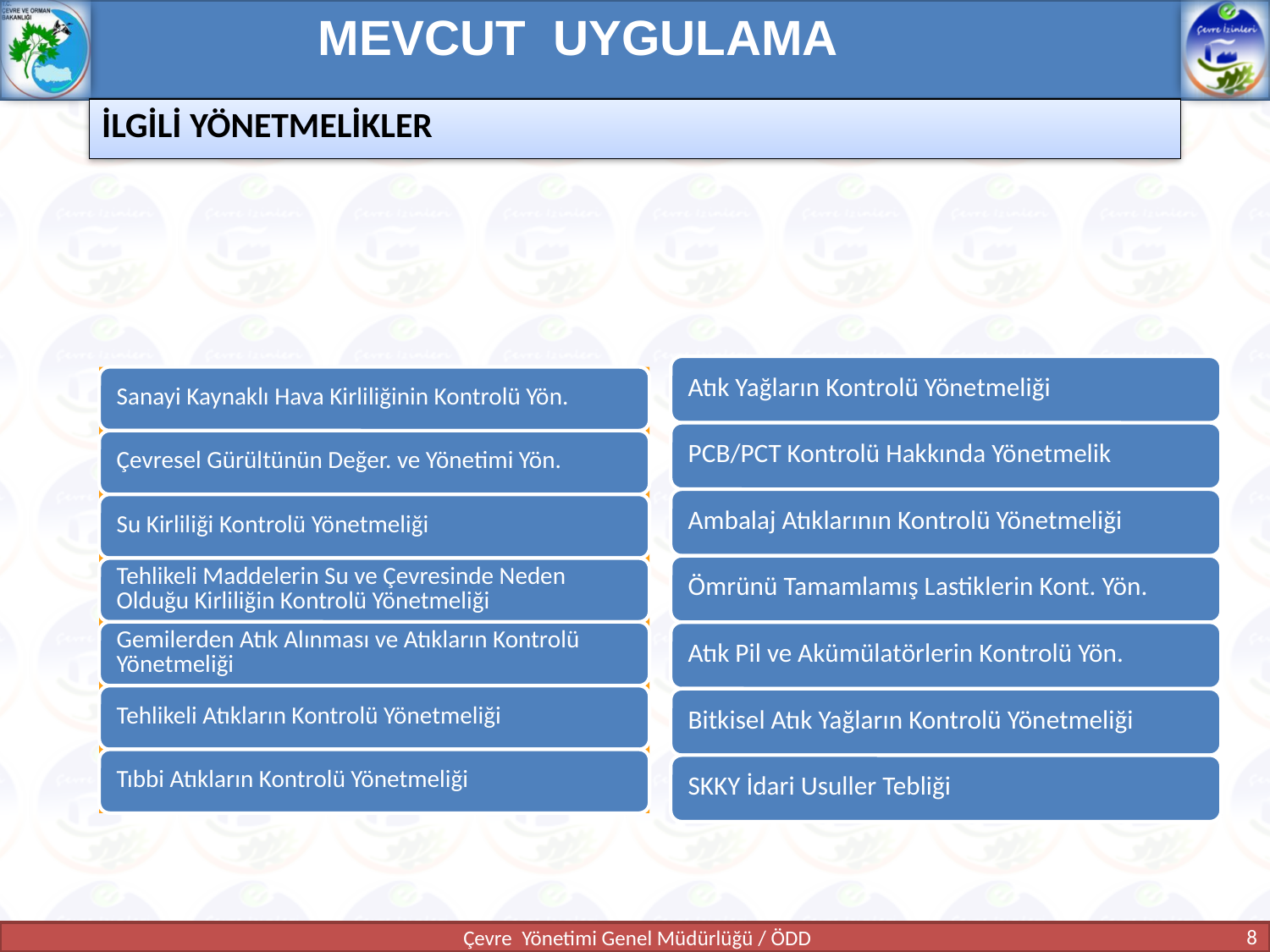

MEVCUT  UYGULAMA
İLGİLİ YÖNETMELİKLER
Atık Yağların Kontrolü Yönetmeliği
PCB/PCT Kontrolü Hakkında Yönetmelik
Ambalaj Atıklarının Kontrolü Yönetmeliği
Ömrünü Tamamlamış Lastiklerin Kont. Yön.
Atık Pil ve Akümülatörlerin Kontrolü Yön.
Bitkisel Atık Yağların Kontrolü Yönetmeliği
SKKY İdari Usuller Tebliği
Sanayi Kaynaklı Hava Kirliliğinin Kontrolü Yön.
Çevresel Gürültünün Değer. ve Yönetimi Yön.
Su Kirliliği Kontrolü Yönetmeliği
Tehlikeli Maddelerin Su ve Çevresinde Neden Olduğu Kirliliğin Kontrolü Yönetmeliği
Gemilerden Atık Alınması ve Atıkların Kontrolü Yönetmeliği
Tehlikeli Atıkların Kontrolü Yönetmeliği
Tıbbi Atıkların Kontrolü Yönetmeliği
8
Çevre  Yönetimi Genel Müdürlüğü / ÖDD